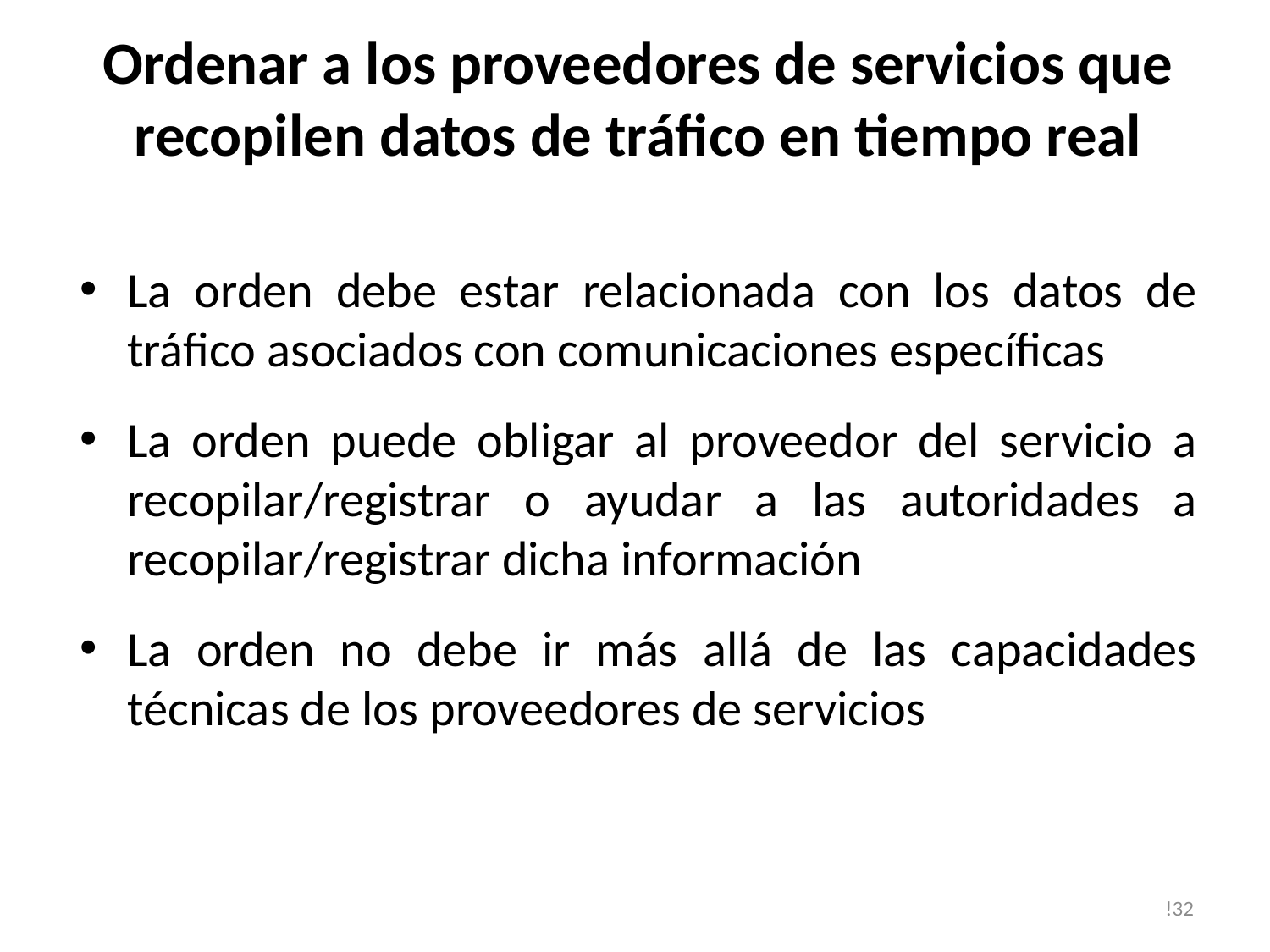

# Ordenar a los proveedores de servicios que recopilen datos de tráfico en tiempo real
La orden debe estar relacionada con los datos de tráfico asociados con comunicaciones específicas
La orden puede obligar al proveedor del servicio a recopilar/registrar o ayudar a las autoridades a recopilar/registrar dicha información
La orden no debe ir más allá de las capacidades técnicas de los proveedores de servicios
!32